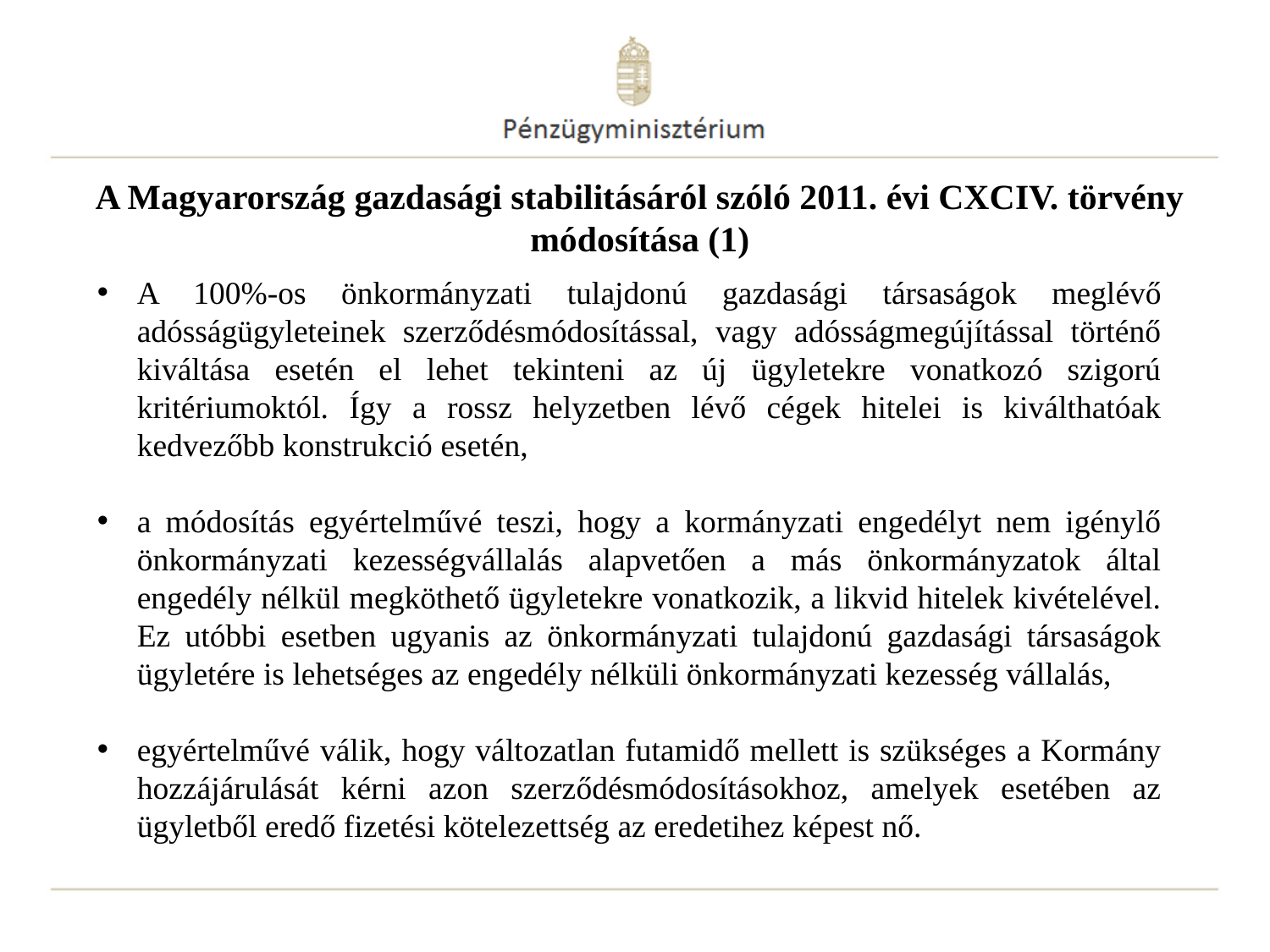

A Magyarország gazdasági stabilitásáról szóló 2011. évi CXCIV. törvény módosítása (1)
A 100%-os önkormányzati tulajdonú gazdasági társaságok meglévő adósságügyleteinek szerződésmódosítással, vagy adósságmegújítással történő kiváltása esetén el lehet tekinteni az új ügyletekre vonatkozó szigorú kritériumoktól. Így a rossz helyzetben lévő cégek hitelei is kiválthatóak kedvezőbb konstrukció esetén,

a módosítás egyértelművé teszi, hogy a kormányzati engedélyt nem igénylő önkormányzati kezességvállalás alapvetően a más önkormányzatok által engedély nélkül megköthető ügyletekre vonatkozik, a likvid hitelek kivételével. Ez utóbbi esetben ugyanis az önkormányzati tulajdonú gazdasági társaságok ügyletére is lehetséges az engedély nélküli önkormányzati kezesség vállalás,

egyértelművé válik, hogy változatlan futamidő mellett is szükséges a Kormány hozzájárulását kérni azon szerződésmódosításokhoz, amelyek esetében az ügyletből eredő fizetési kötelezettség az eredetihez képest nő.